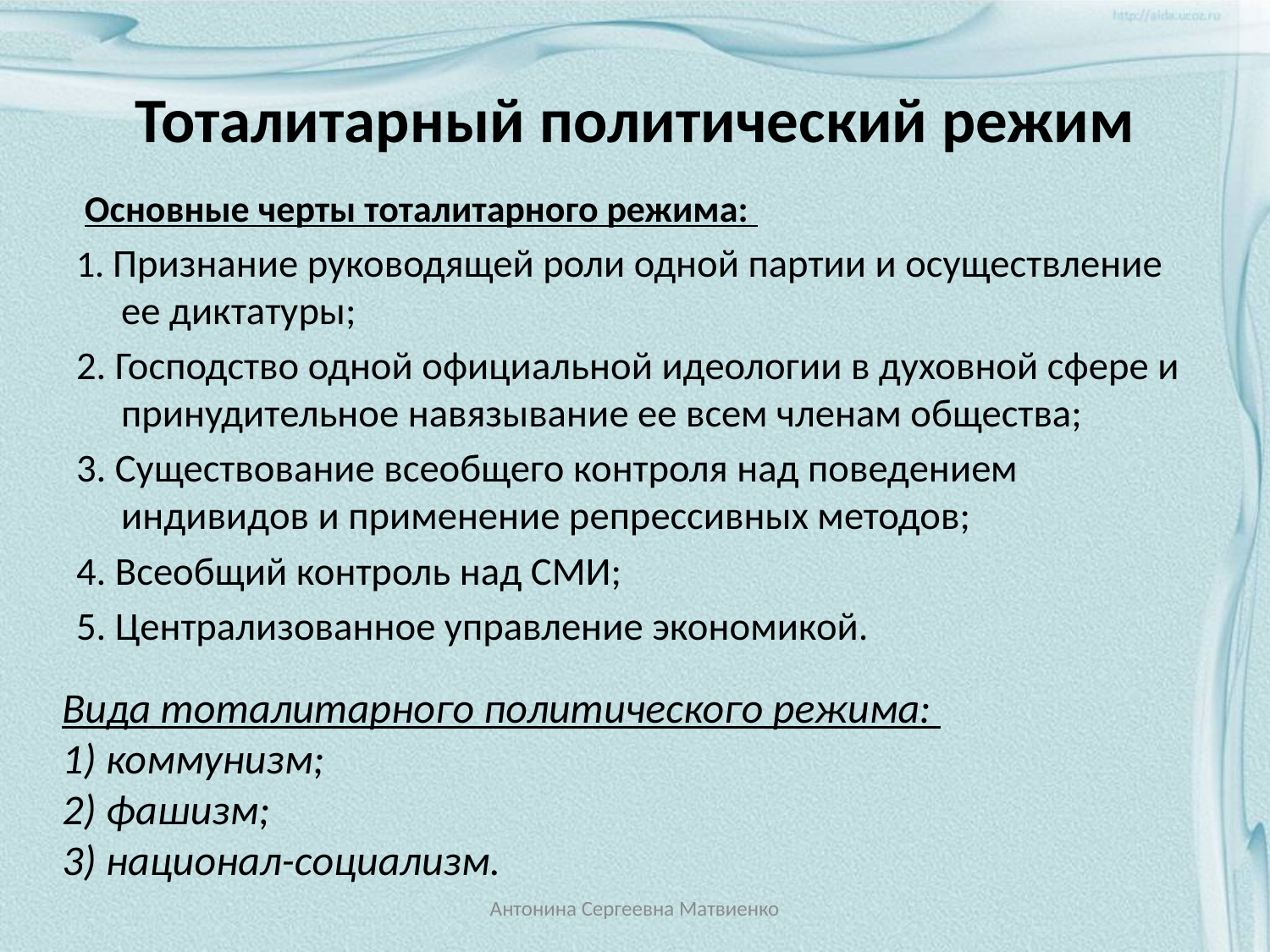

# Тоталитарный политический режим
 Основные черты тоталитарного режима:
1. Признание руководящей роли одной партии и осуществление ее диктатуры;
2. Господство одной официальной идеологии в духовной сфере и принудительное навязывание ее всем членам общества;
3. Существование всеобщего контроля над поведением индивидов и применение репрессивных методов;
4. Всеобщий контроль над СМИ;
5. Централизованное управление экономикой.
Вида тоталитарного политического режима:
1) коммунизм;
2) фашизм;
3) национал-социализм.
Антонина Сергеевна Матвиенко